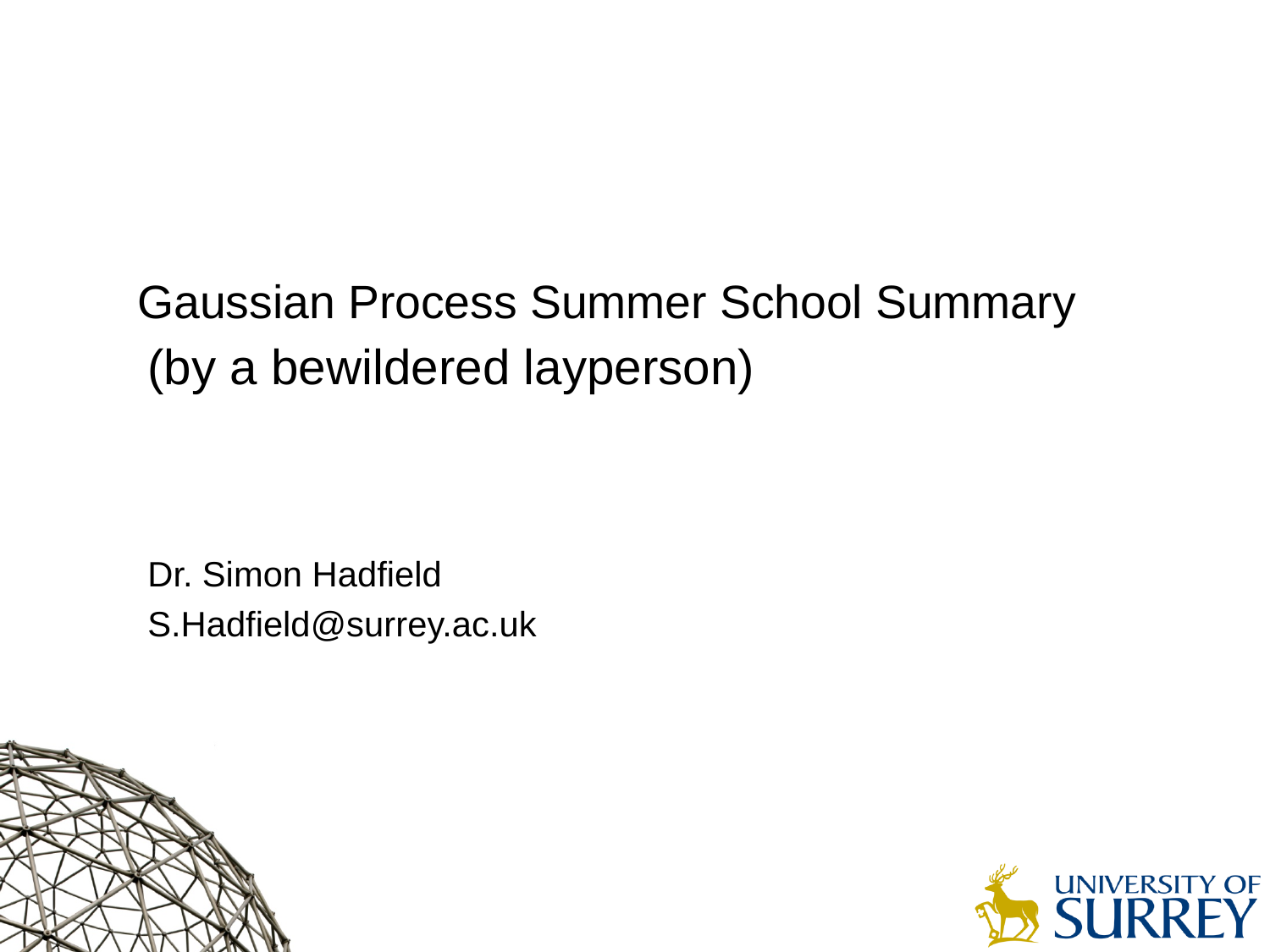

Gaussian Process Summer School Summary
(by a bewildered layperson)
Dr. Simon Hadfield
S.Hadfield@surrey.ac.uk